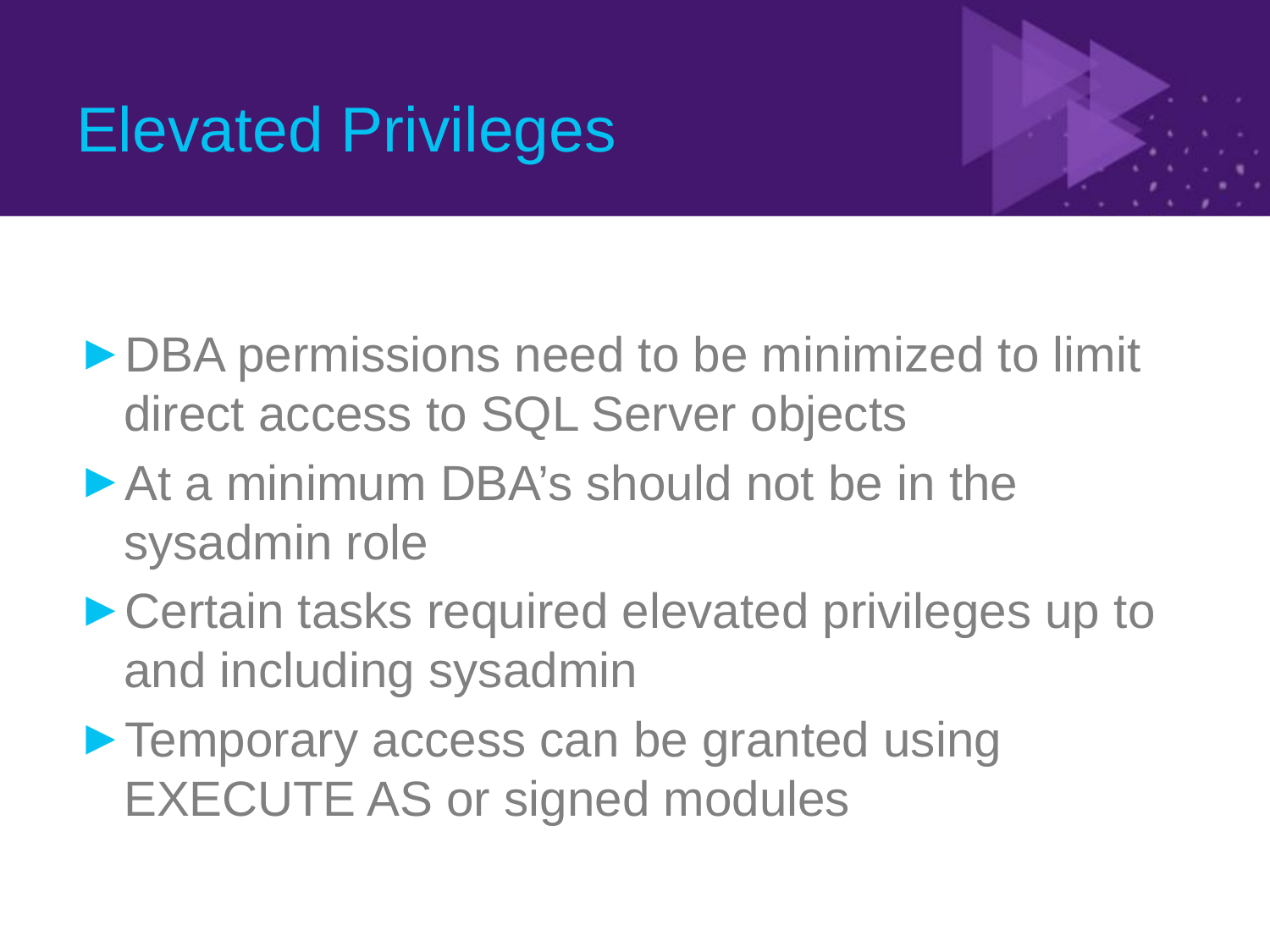

# Elevated Privileges
DBA permissions need to be minimized to limit direct access to SQL Server objects
At a minimum DBA’s should not be in the sysadmin role
Certain tasks required elevated privileges up to and including sysadmin
Temporary access can be granted using EXECUTE AS or signed modules